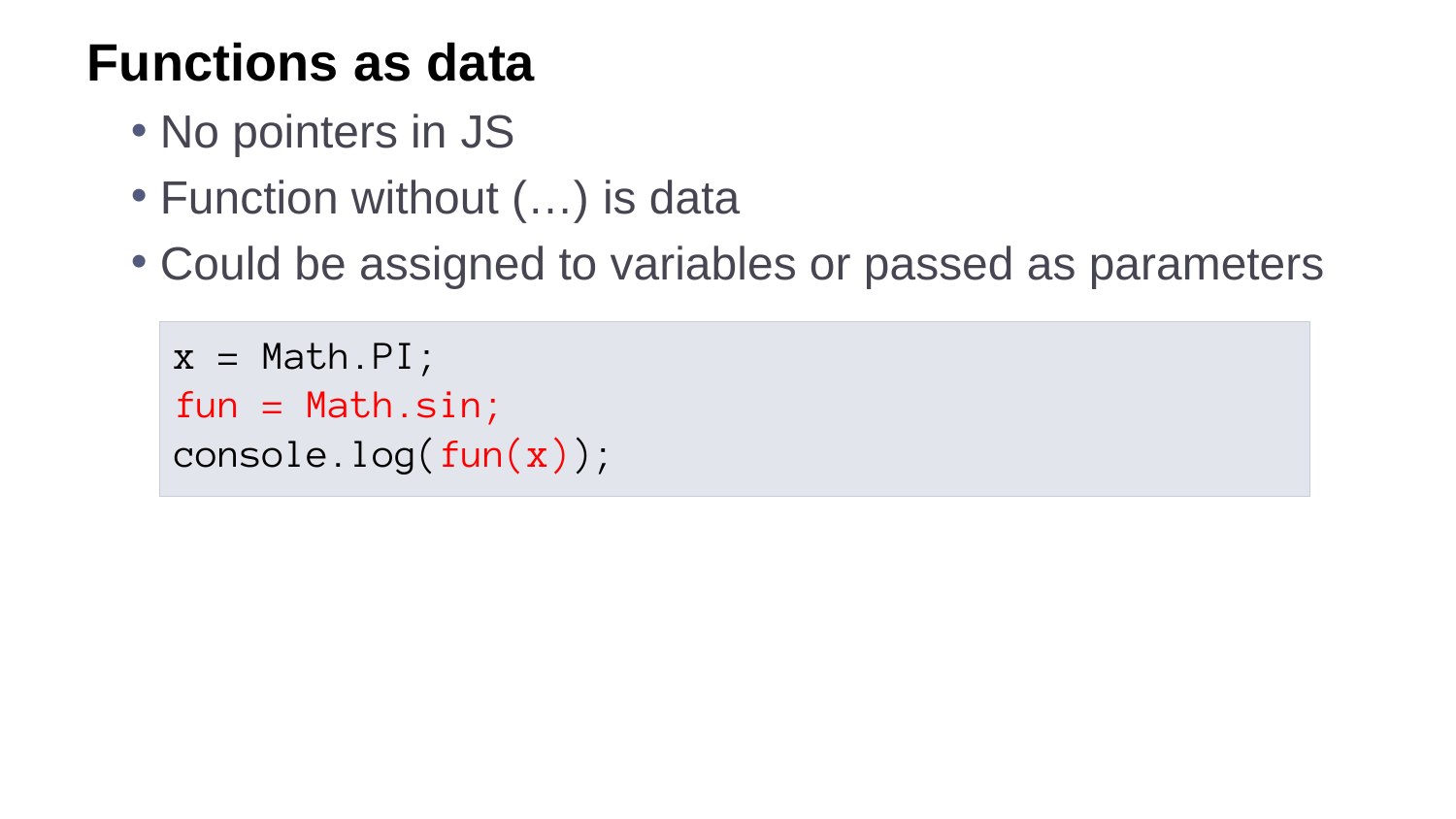

Functions as data
No pointers in JS
Function without (…) is data
Could be assigned to variables or passed as parameters
x = Math.PI;
fun = Math.sin;
console.log(fun(x));